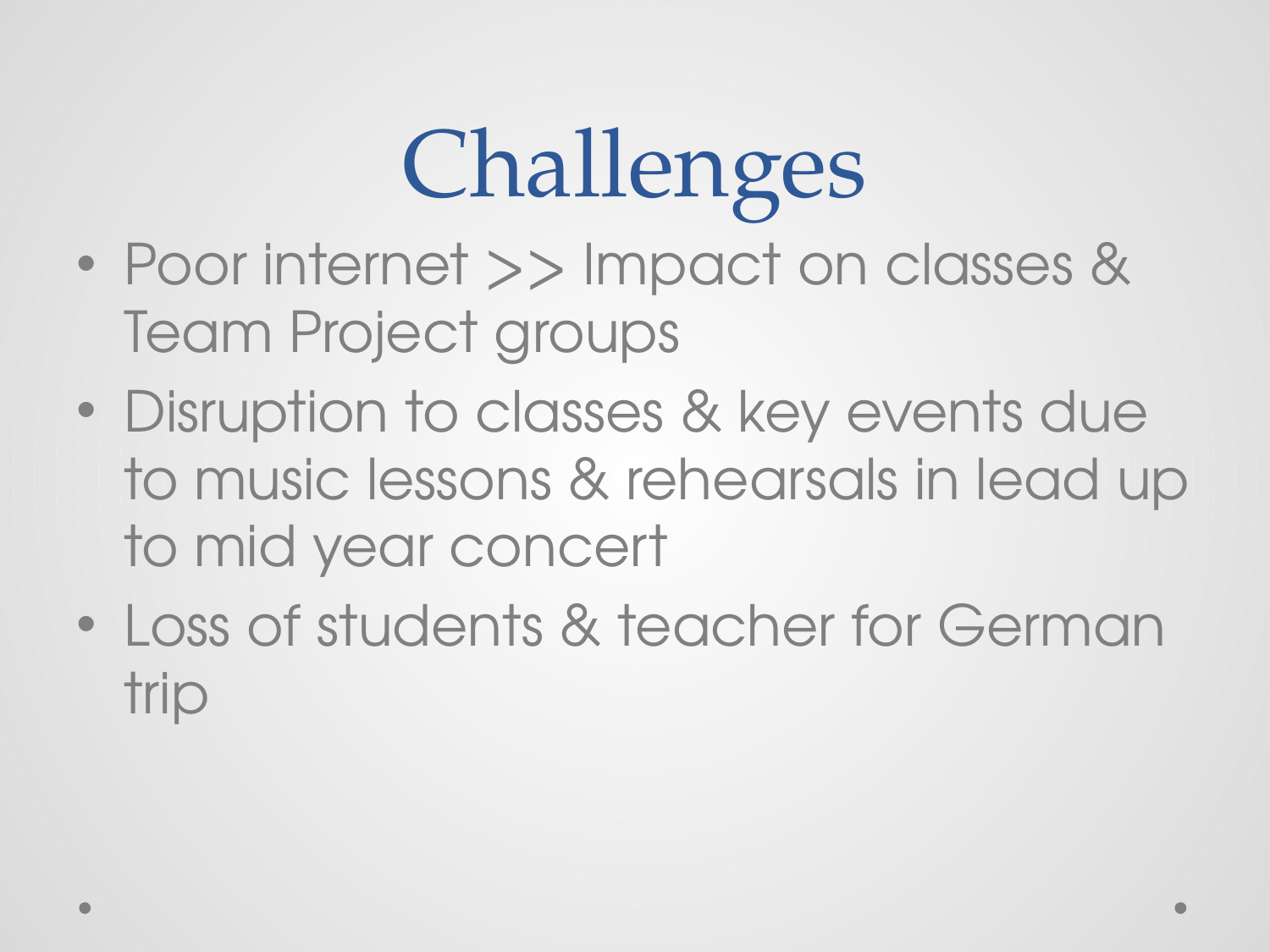

# Challenges
Poor internet >> Impact on classes & Team Project groups
Disruption to classes & key events due to music lessons & rehearsals in lead up to mid year concert
Loss of students & teacher for German trip